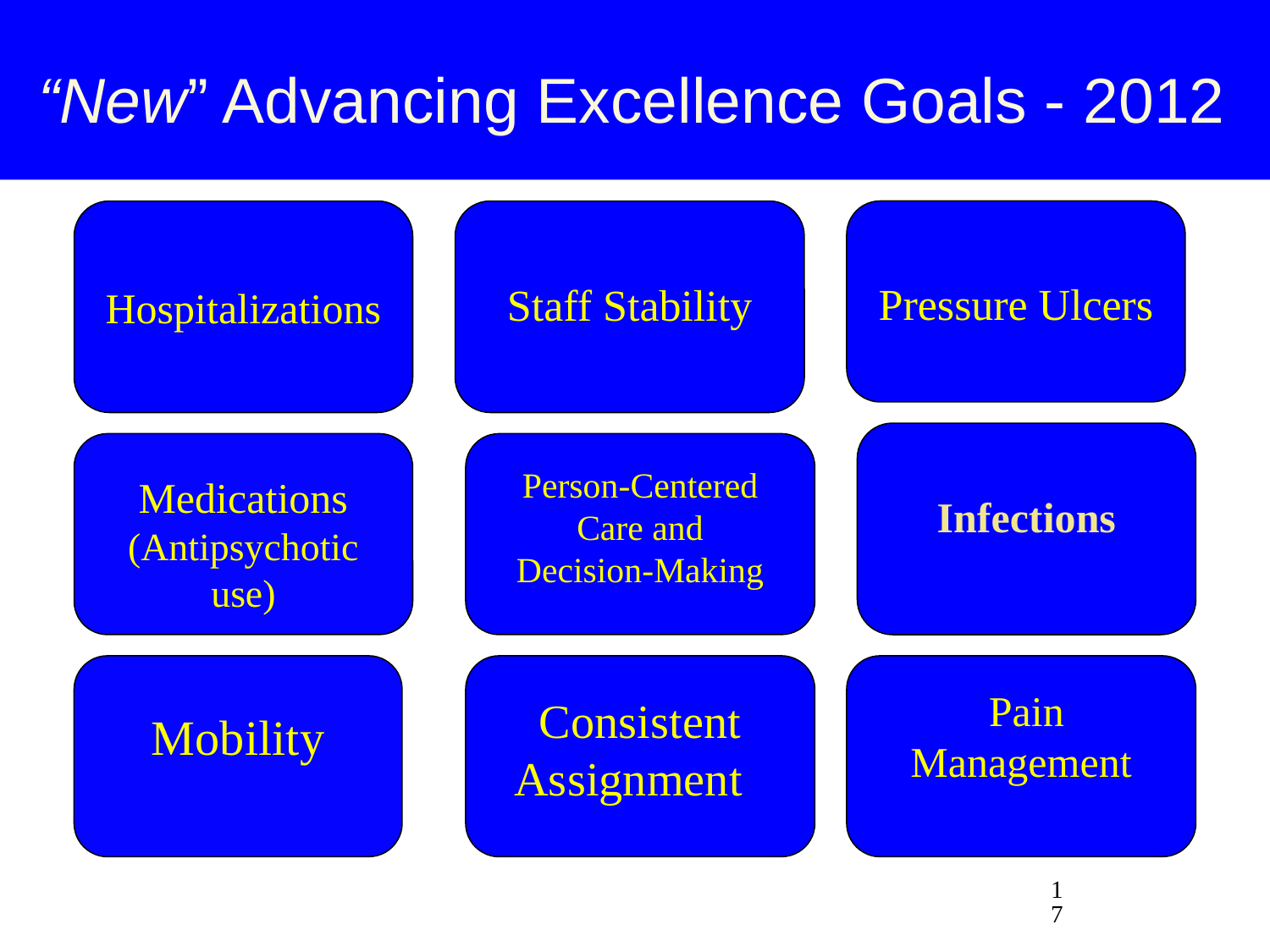

“New” Advancing Excellence Goals - 2012

Hospitalizations

Staff Stability

Pressure Ulcers

Infections

Medications
(Antipsychotic use)

Person-Centered
Care and
Decision-Making

Mobility

Consistent
Assignment

 Pain Management
17